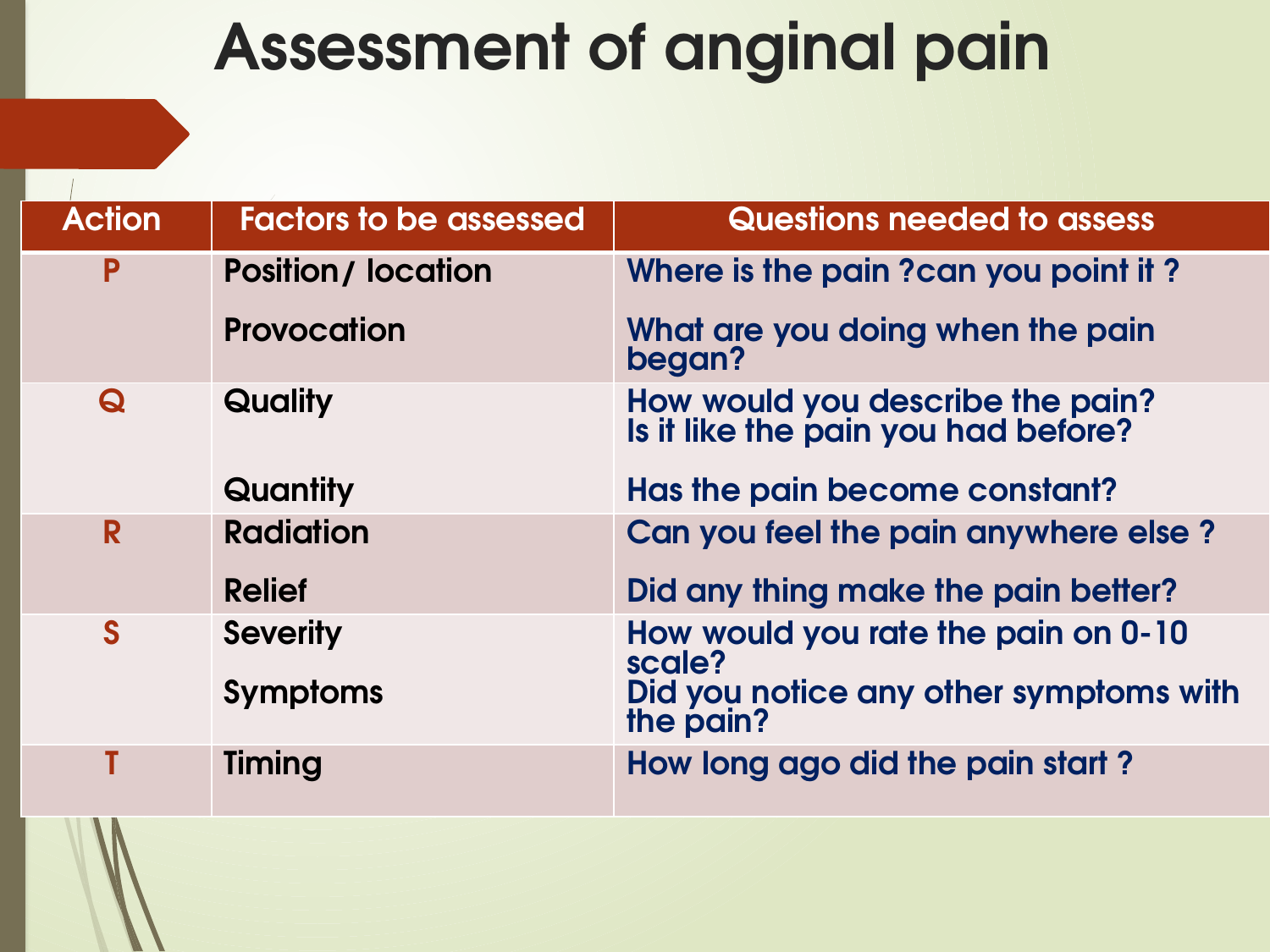

# Assessment of anginal pain
| Action | Factors to be assessed | Questions needed to assess |
| --- | --- | --- |
| P | Position/ location Provocation | Where is the pain ?can you point it ? What are you doing when the pain began? |
| Q | Quality Quantity | How would you describe the pain? Is it like the pain you had before? Has the pain become constant? |
| R | Radiation Relief | Can you feel the pain anywhere else ? Did any thing make the pain better? |
| S | Severity Symptoms | How would you rate the pain on 0-10 scale? Did you notice any other symptoms with the pain? |
| T | Timing | How long ago did the pain start ? |